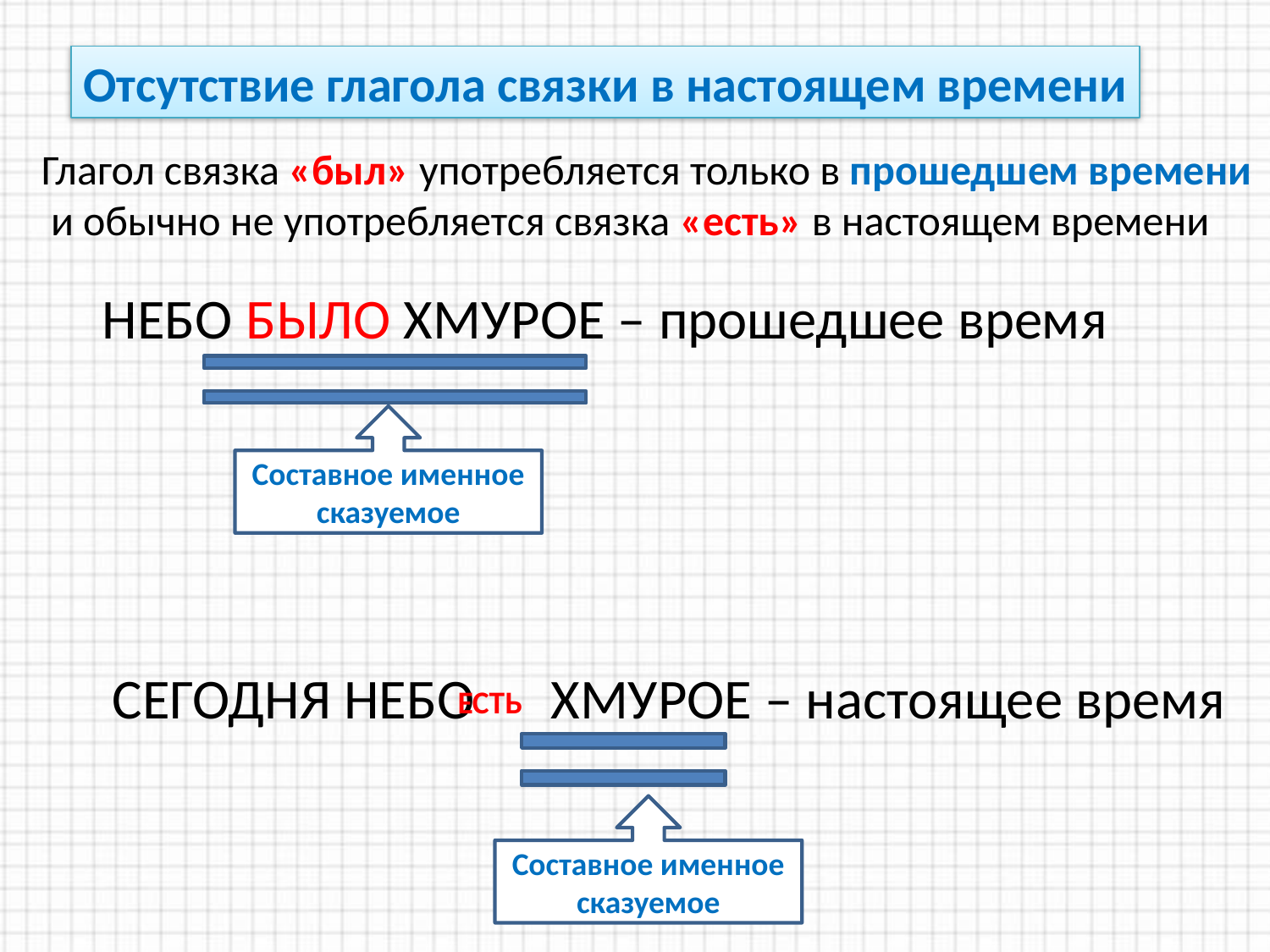

Отсутствие глагола связки в настоящем времени
Глагол связка «был» употребляется только в прошедшем времени
 и обычно не употребляется связка «есть» в настоящем времени
НЕБО БЫЛО ХМУРОЕ – прошедшее время

Составное именное сказуемое
СЕГОДНЯ НЕБО      ХМУРОЕ – настоящее время
ЕСТЬ

Составное именное сказуемое